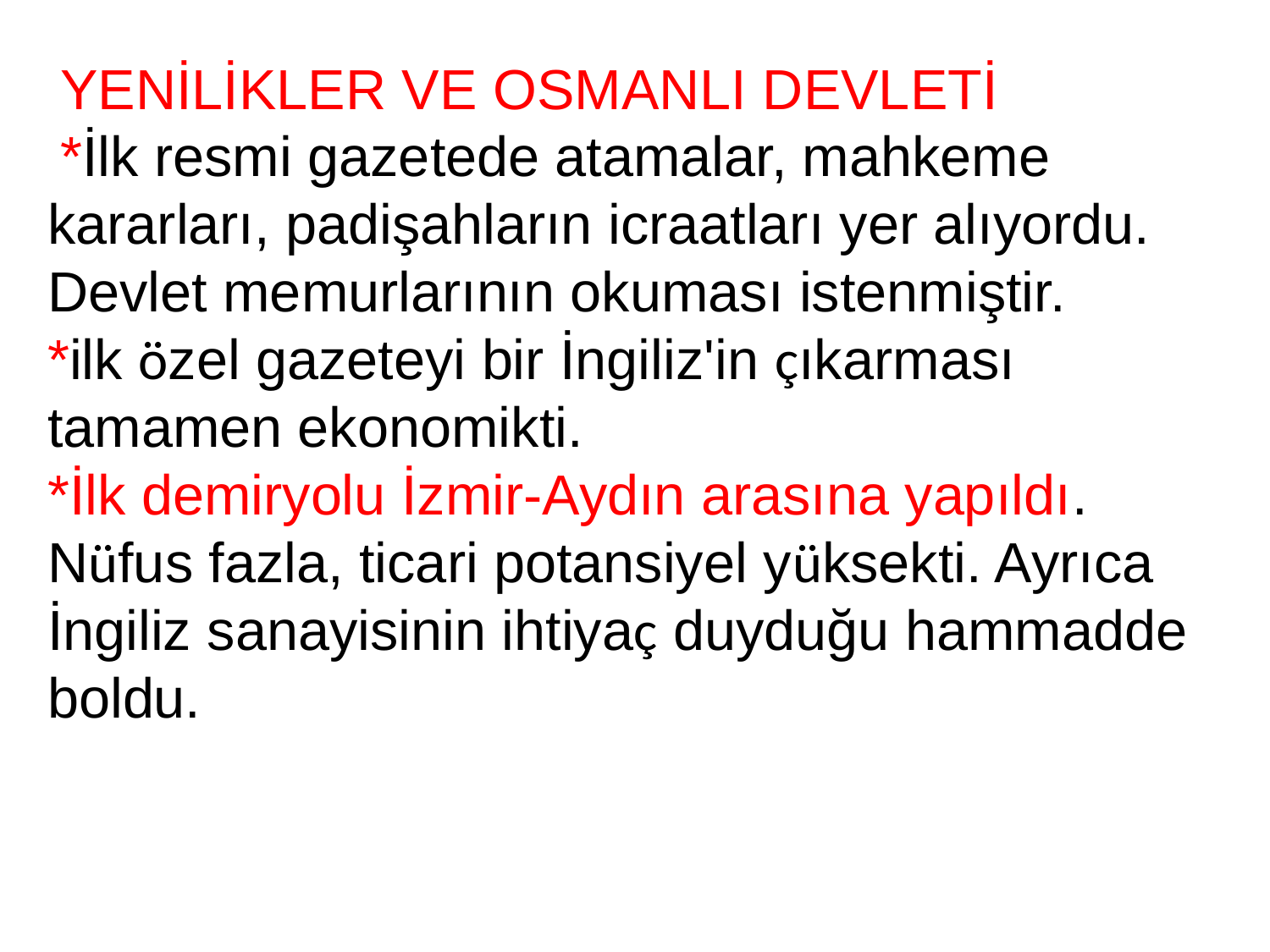

YENİLİKLER VE OSMANLI DEVLETİ
 *İlk resmi gazetede atamalar, mahkeme kararları, padişahların icraatları yer alıyordu. Devlet memurlarının okuması istenmiştir.
*ilk özel gazeteyi bir İngiliz'in çıkarması tamamen ekonomikti.
*İlk demiryolu İzmir-Aydın arasına yapıldı. Nüfus fazla, ticari potansiyel yüksekti. Ayrıca İngiliz sanayisinin ihtiyaç duyduğu hammadde boldu.